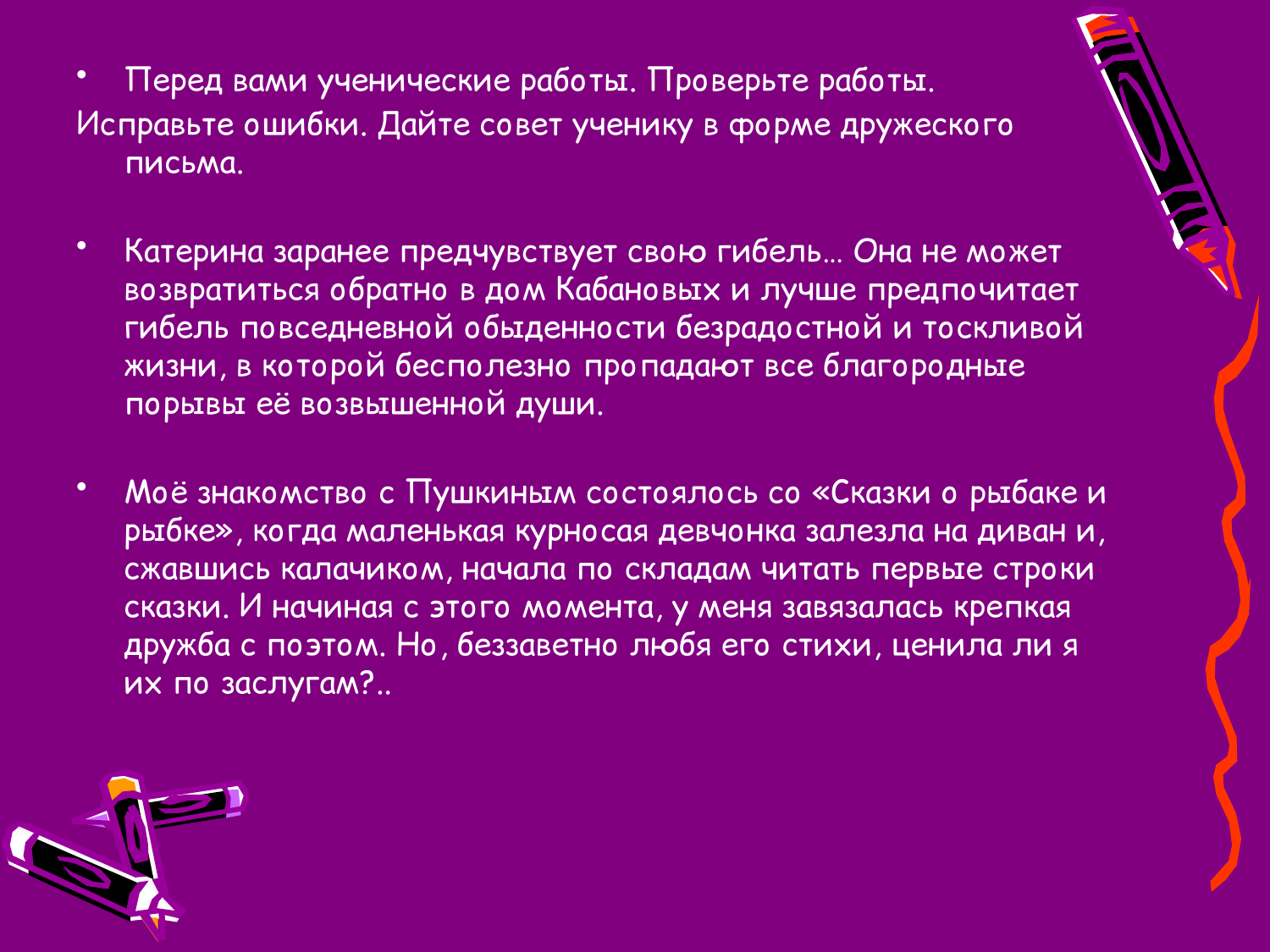

Перед вами ученические работы. Проверьте работы.
Исправьте ошибки. Дайте совет ученику в форме дружеского письма.

Катерина заранее предчувствует свою гибель… Она не может возвратиться обратно в дом Кабановых и лучше предпочитает гибель повседневной обыденности безрадостной и тоскливой жизни, в которой бесполезно пропадают все благородные порывы её возвышенной души.

Моё знакомство с Пушкиным состоялось со «Сказки о рыбаке и рыбке», когда маленькая курносая девчонка залезла на диван и, сжавшись калачиком, начала по складам читать первые строки сказки. И начиная с этого момента, у меня завязалась крепкая дружба с поэтом. Но, беззаветно любя его стихи, ценила ли я их по заслугам?..